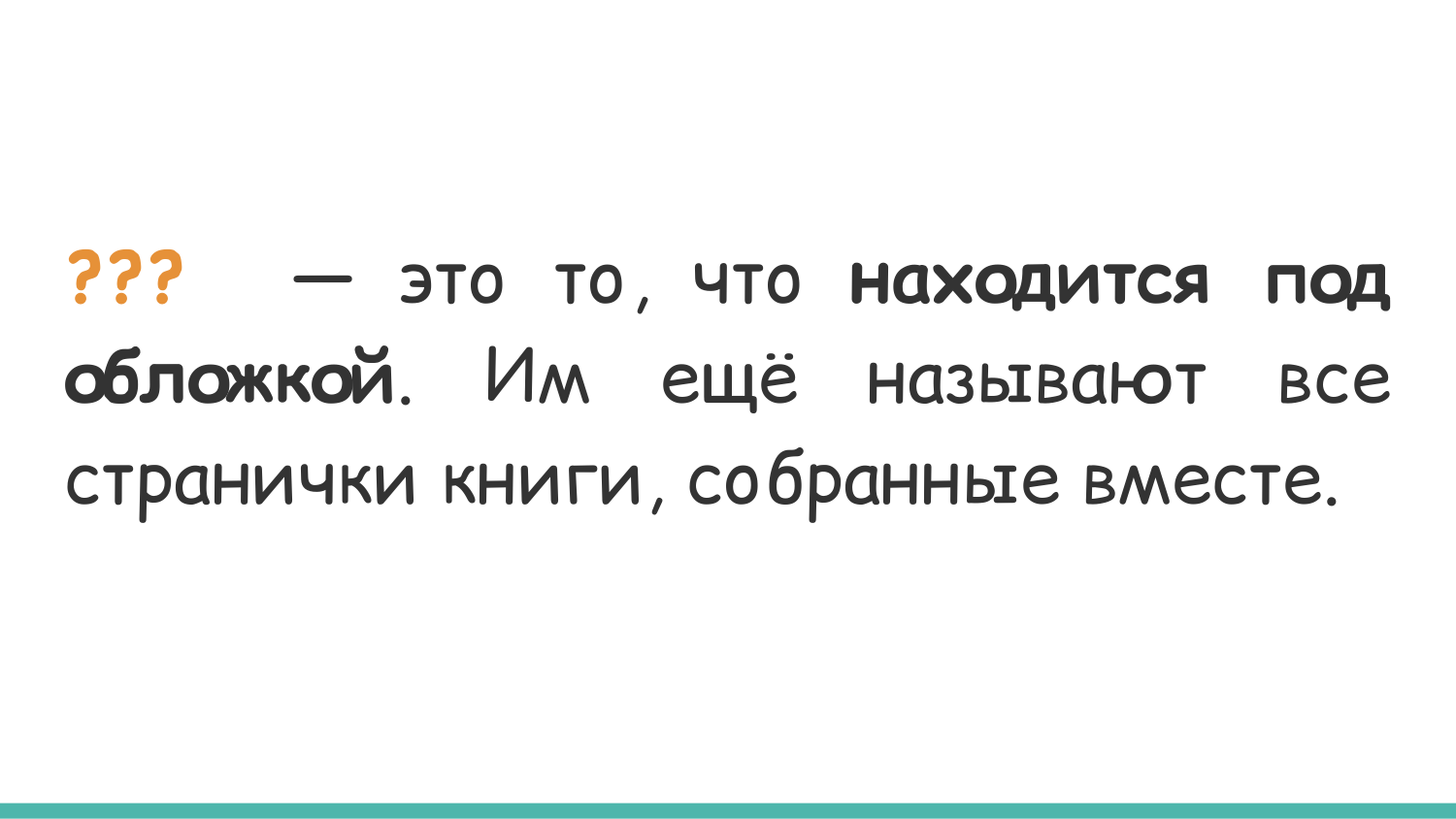

???  — это то, что находится под обложкой. Им ещё называют все странички книги, собранные вместе.